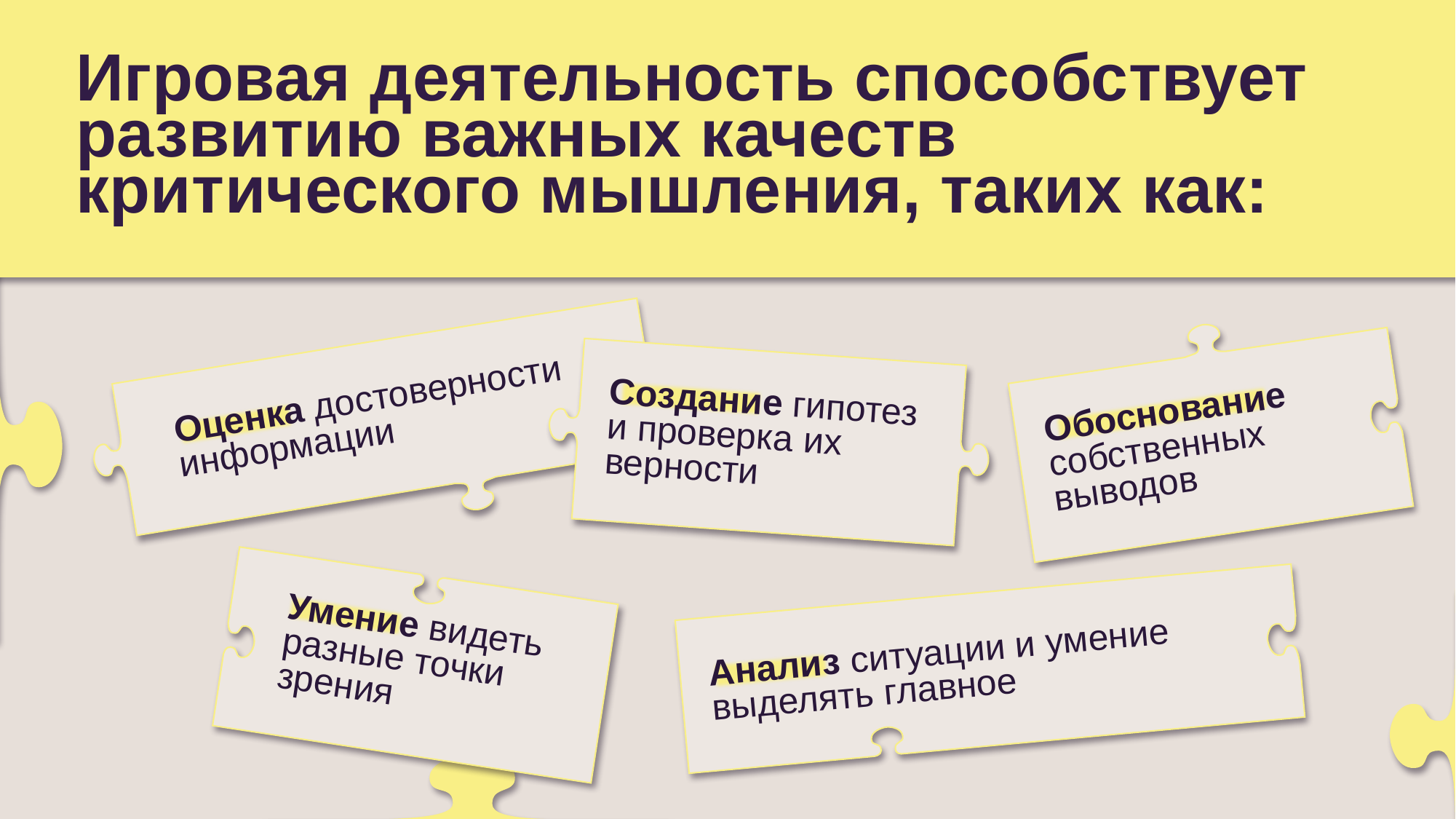

Игровая деятельность способствует развитию важных качеств критического мышления, таких как:

Обоснование собственных выводов

Оценка достоверности информации

Создание гипотез
и проверка их верности

Умение видеть разные точки зрения

Анализ ситуации и умение выделять главное